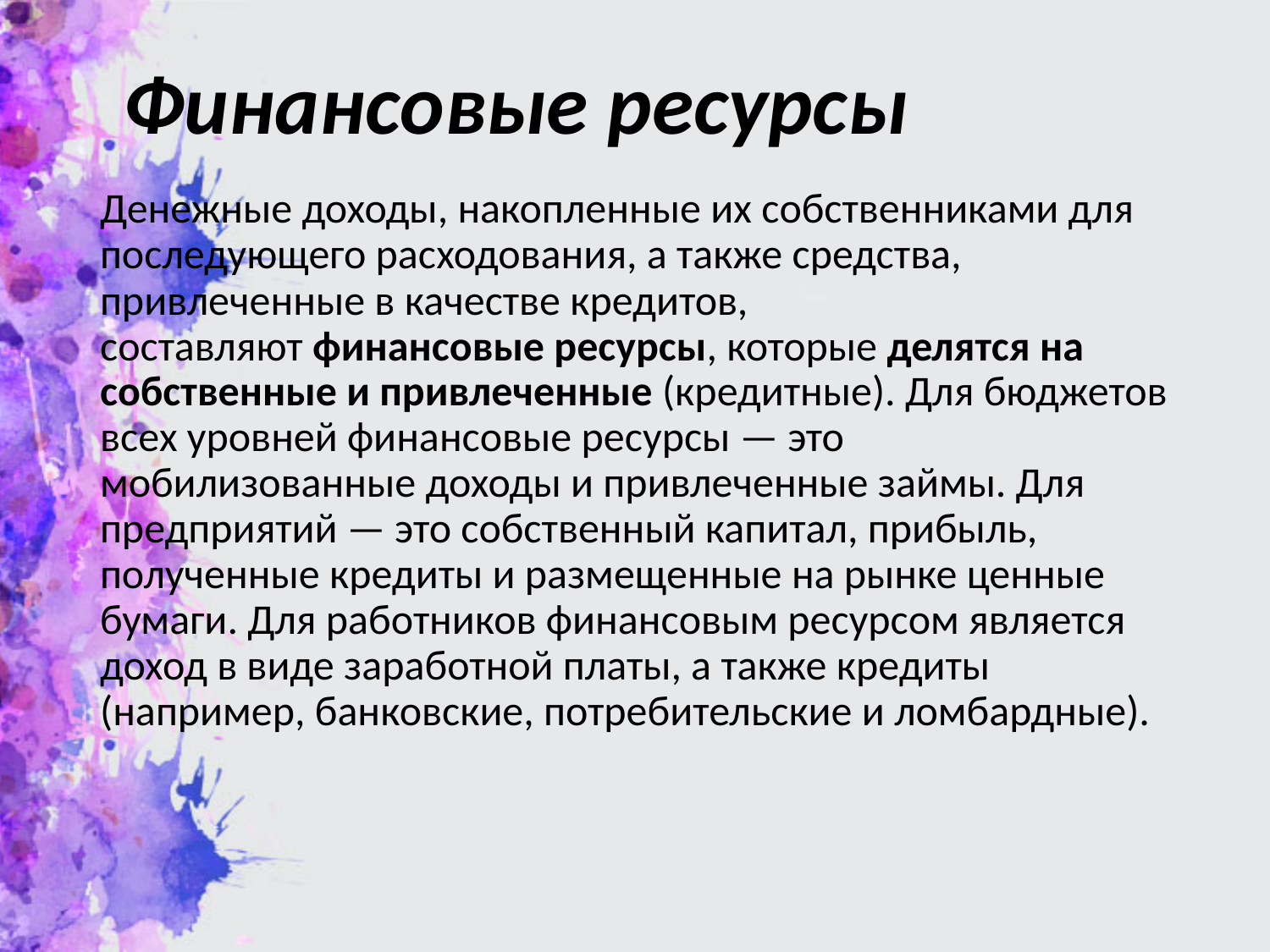

# Финансовые ресурсы
Денежные доходы, накопленные их собственниками для последующего расходования, а также средства, привлеченные в качестве кредитов, составляют финансовые ресурсы, которые делятся на собственные и привлеченные (кредитные). Для бюджетов всех уровней финансовые ресурсы — это мобилизованные доходы и привлеченные займы. Для предприятий — это собственный капитал, прибыль, полученные кредиты и размещенные на рынке ценные бумаги. Для работников финансовым ресурсом является доход в виде заработной платы, а также кредиты (например, банковские, потребительские и ломбардные).